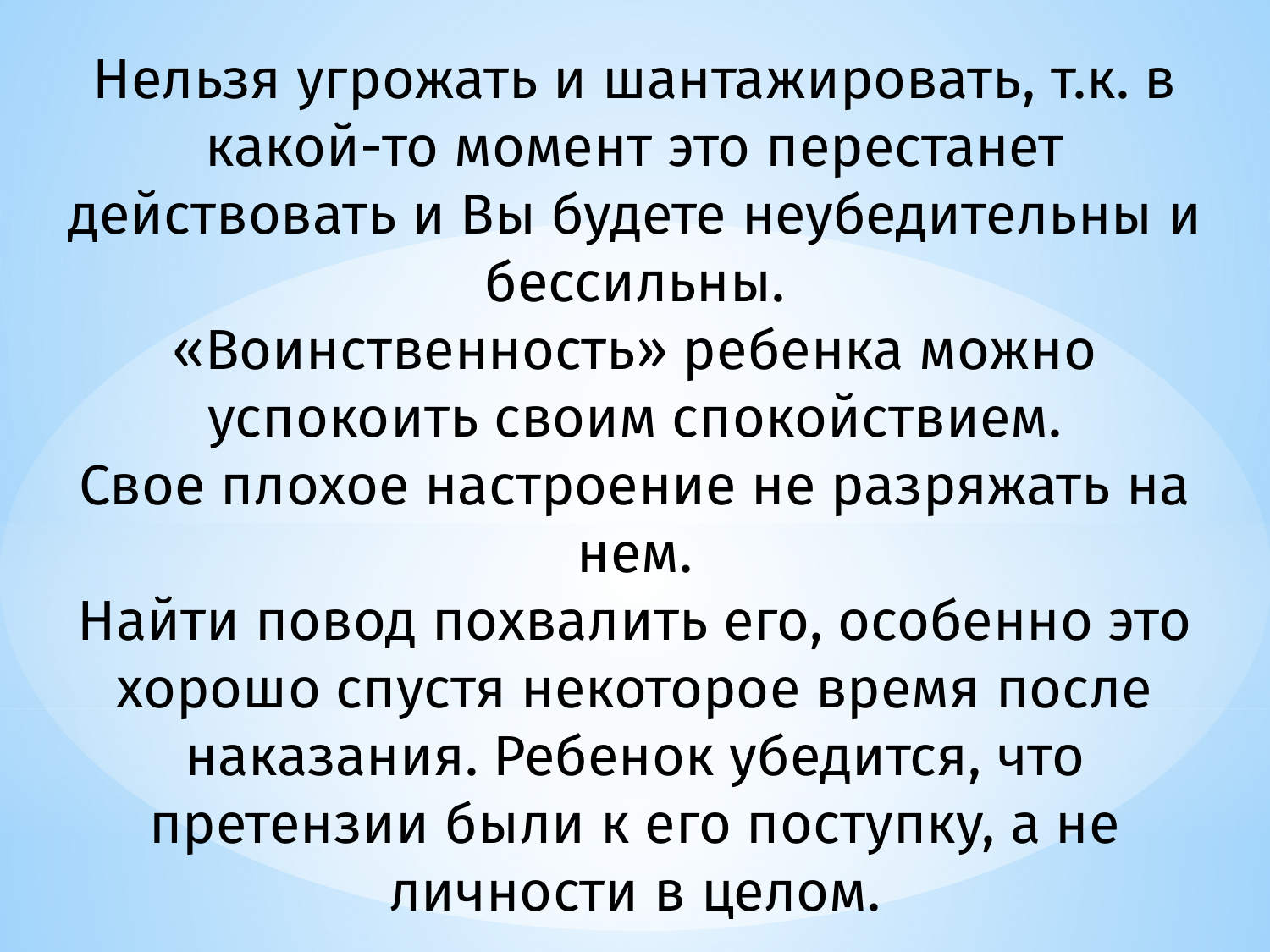

Нельзя угрожать и шантажировать, т.к. в какой-то момент это перестанет действовать и Вы будете неубедительны и бессильны.
«Воинственность» ребенка можно успокоить своим спокойствием.
Свое плохое настроение не разряжать на нем.
Найти повод похвалить его, особенно это хорошо спустя некоторое время после наказания. Ребенок убедится, что претензии были к его поступку, а не личности в целом.